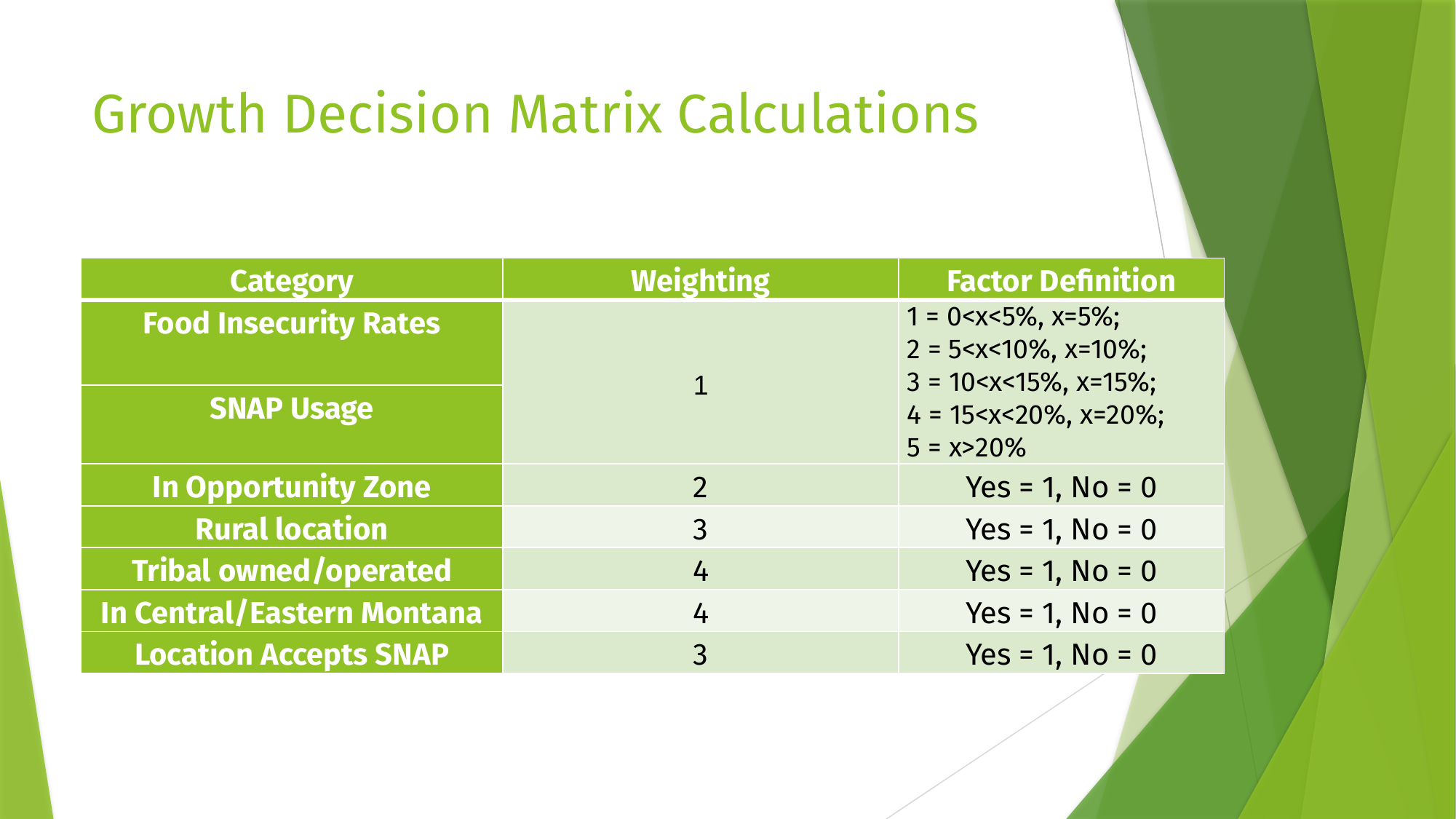

# Growth Decision Matrix Calculations

| Category | Weighting | Factor Definition |
| --- | --- | --- |
| Food Insecurity Rates | 1 | 1 = 0<x<5%, x=5%; 2 = 5<x<10%, x=10%; 3 = 10<x<15%, x=15%; 4 = 15<x<20%, x=20%; 5 = x>20% |
| SNAP Usage |  |  |
| In Opportunity Zone | 2 | Yes = 1, No = 0 |
| Rural location | 3 | Yes = 1, No = 0 |
| Tribal owned/operated | 4 | Yes = 1, No = 0 |
| In Central/Eastern Montana | 4 | Yes = 1, No = 0 |
| Location Accepts SNAP | 3 | Yes = 1, No = 0 |